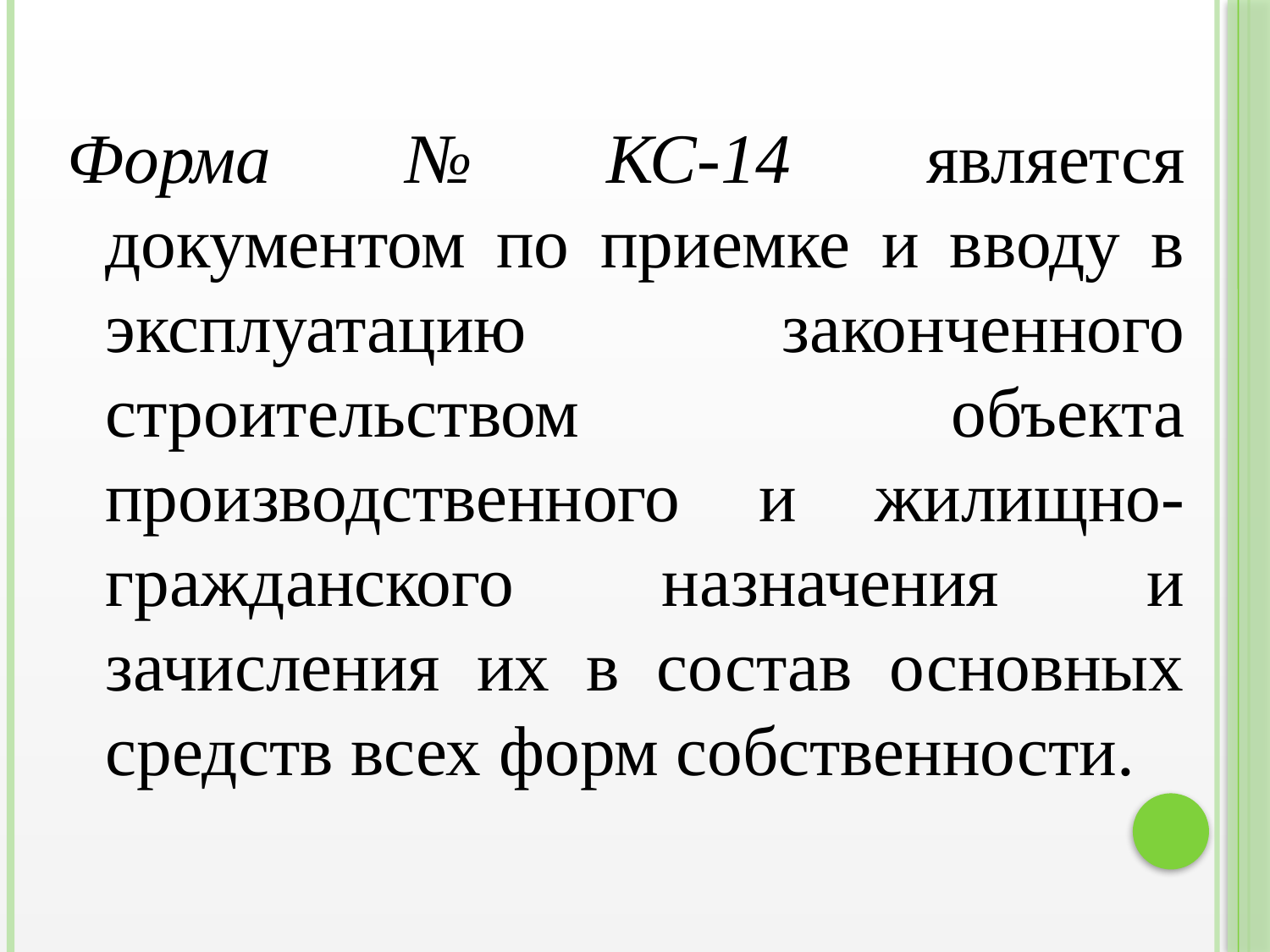

Форма № КС-14 является документом по приемке и вводу в эксплуатацию законченного строительством объекта производственного и жилищно-гражданского назначения и зачисления их в состав основных средств всех форм собственности.